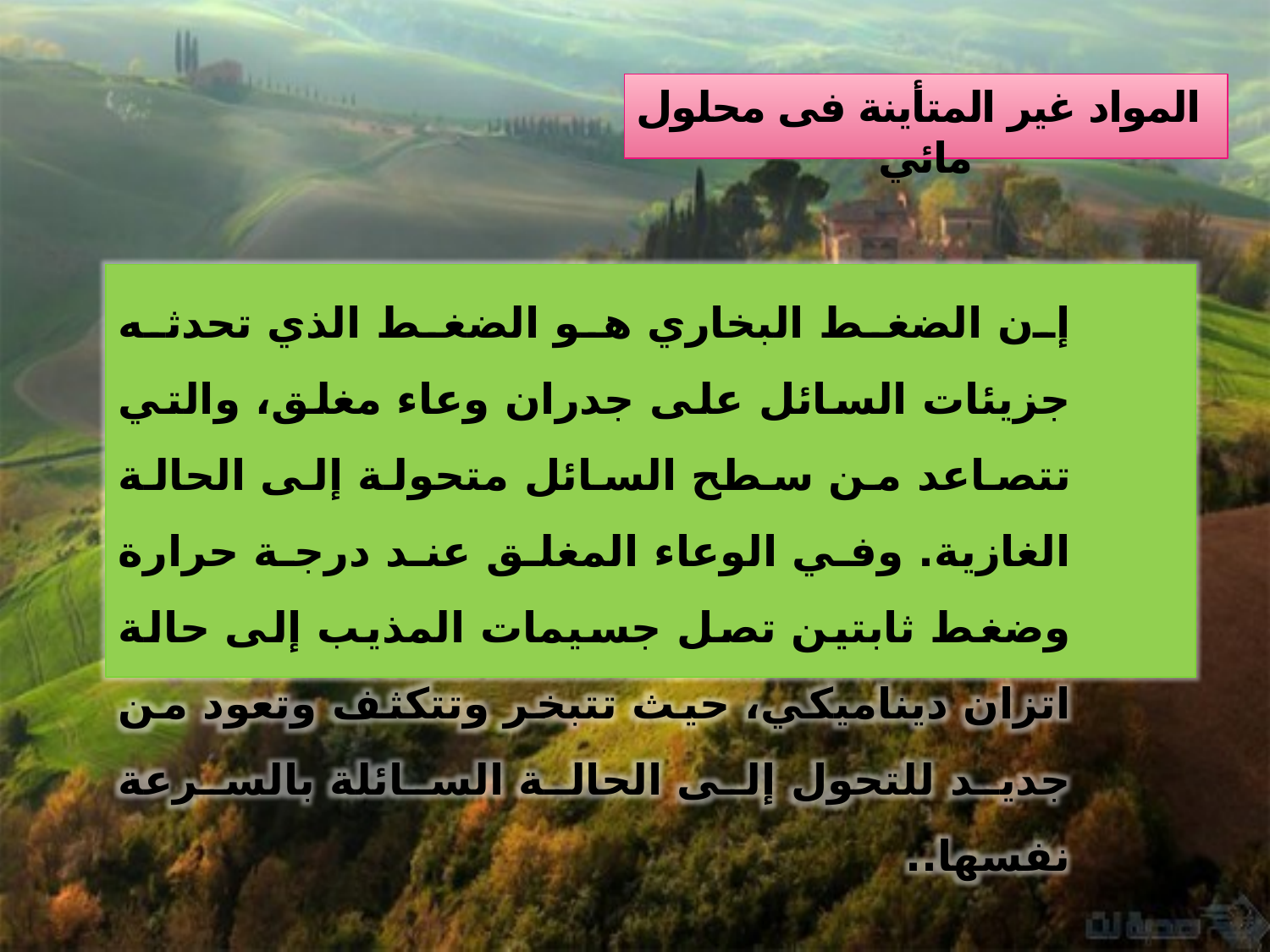

# المواد غير المتأينة فى محلول مائي
       إن الضغط البخاري هو الضغط الذي تحدثه جزيئات السائل على جدران وعاء مغلق، والتي تتصاعد من سطح السائل متحولة إلى الحالة الغازية. وفي الوعاء المغلق عند درجة حرارة وضغط ثابتين تصل جسيمات المذيب إلى حالة اتزان ديناميكي، حيث تتبخر وتتكثف وتعود من جديد للتحول إلى الحالة السائلة بالسرعة نفسها..